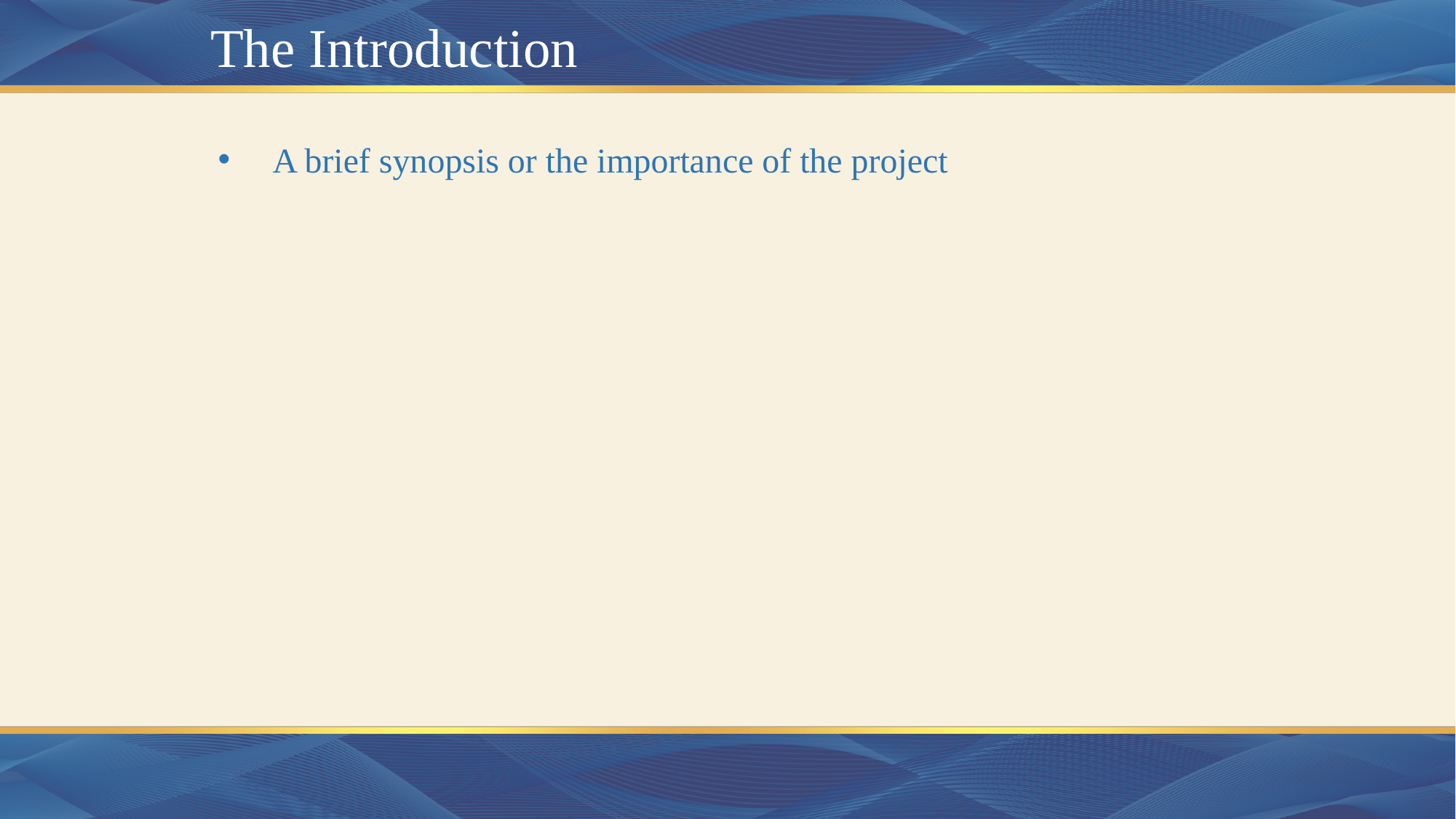

# The Introduction
A brief synopsis or the importance of the project